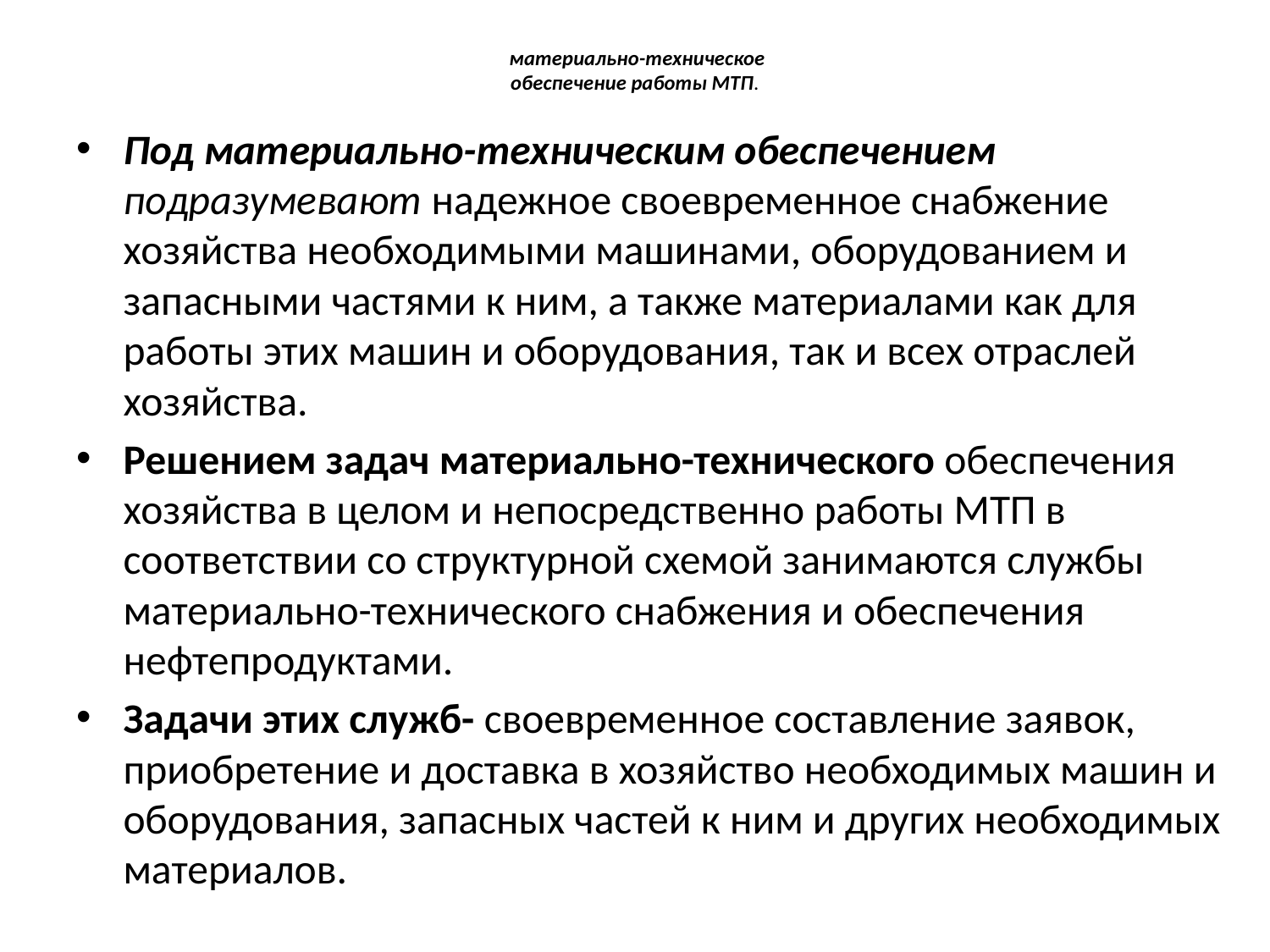

# материально-техническое обеспечение работы МТП.
Под материально-техническим обеспечением подразумевают надежное своевременное снабжение хозяйства необходимыми машинами, оборудованием и запасными частями к ним, а также материалами как для работы этих машин и оборудования, так и всех отраслей хозяйства.
Решением задач материально-технического обеспечения хозяйства в целом и непосредственно работы МТП в соответствии со структурной схемой занимаются службы материально-технического снабжения и обеспечения нефтепродуктами.
Задачи этих служб- своевременное составление заявок, приобретение и доставка в хозяйство необходимых машин и оборудования, запасных частей к ним и других необходимых материалов.